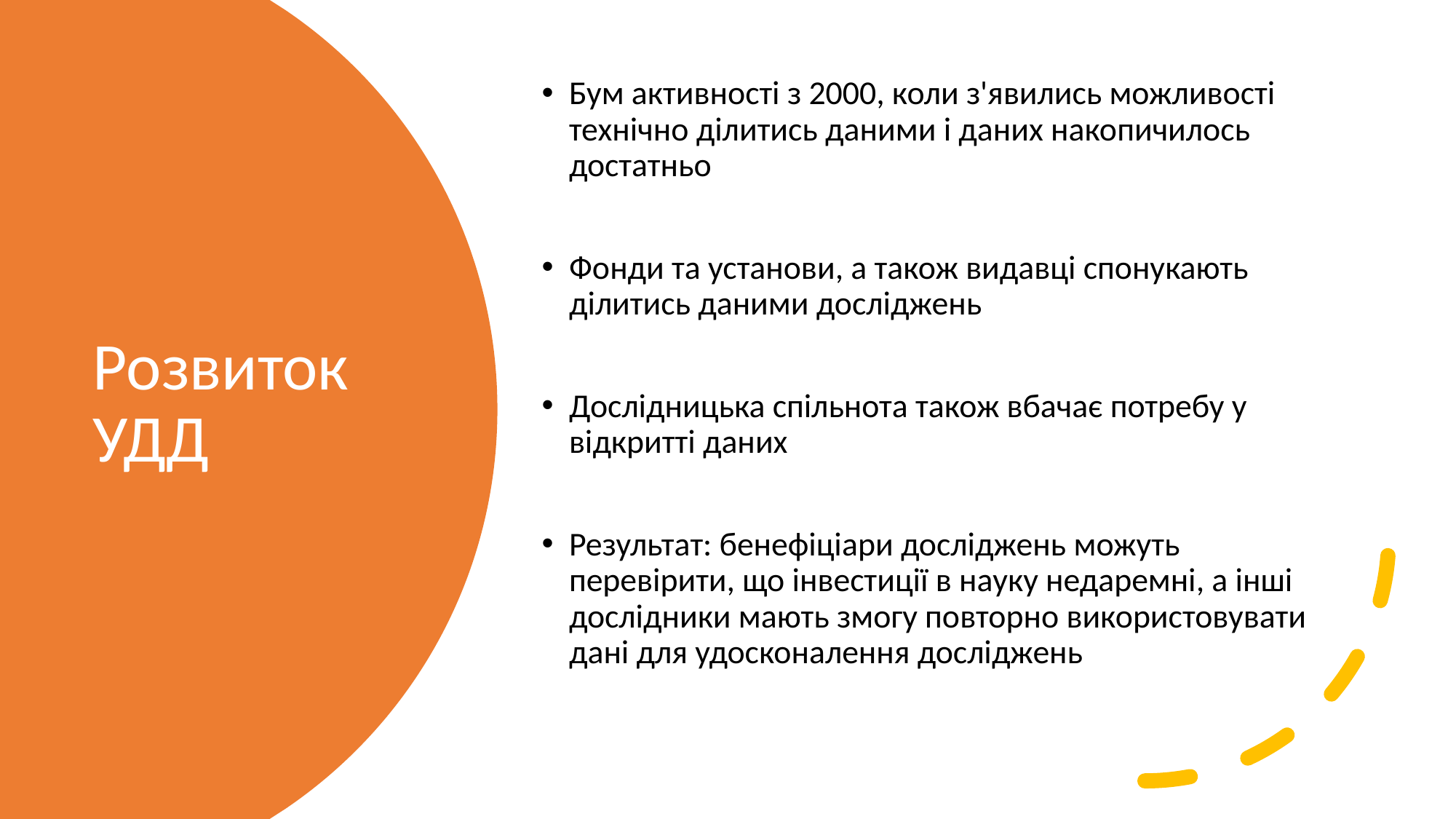

Бум активності з 2000, коли з'явились можливості технічно ділитись даними і даних накопичилось достатньо

Фонди та установи, а також видавці спонукають ділитись даними досліджень

Дослідницька спільнота також вбачає потребу у відкритті даних

Результат: бенефіціари досліджень можуть перевірити, що інвестиції в науку недаремні, а інші дослідники мають змогу повторно використовувати дані для удосконалення досліджень

# Розвиток УДД